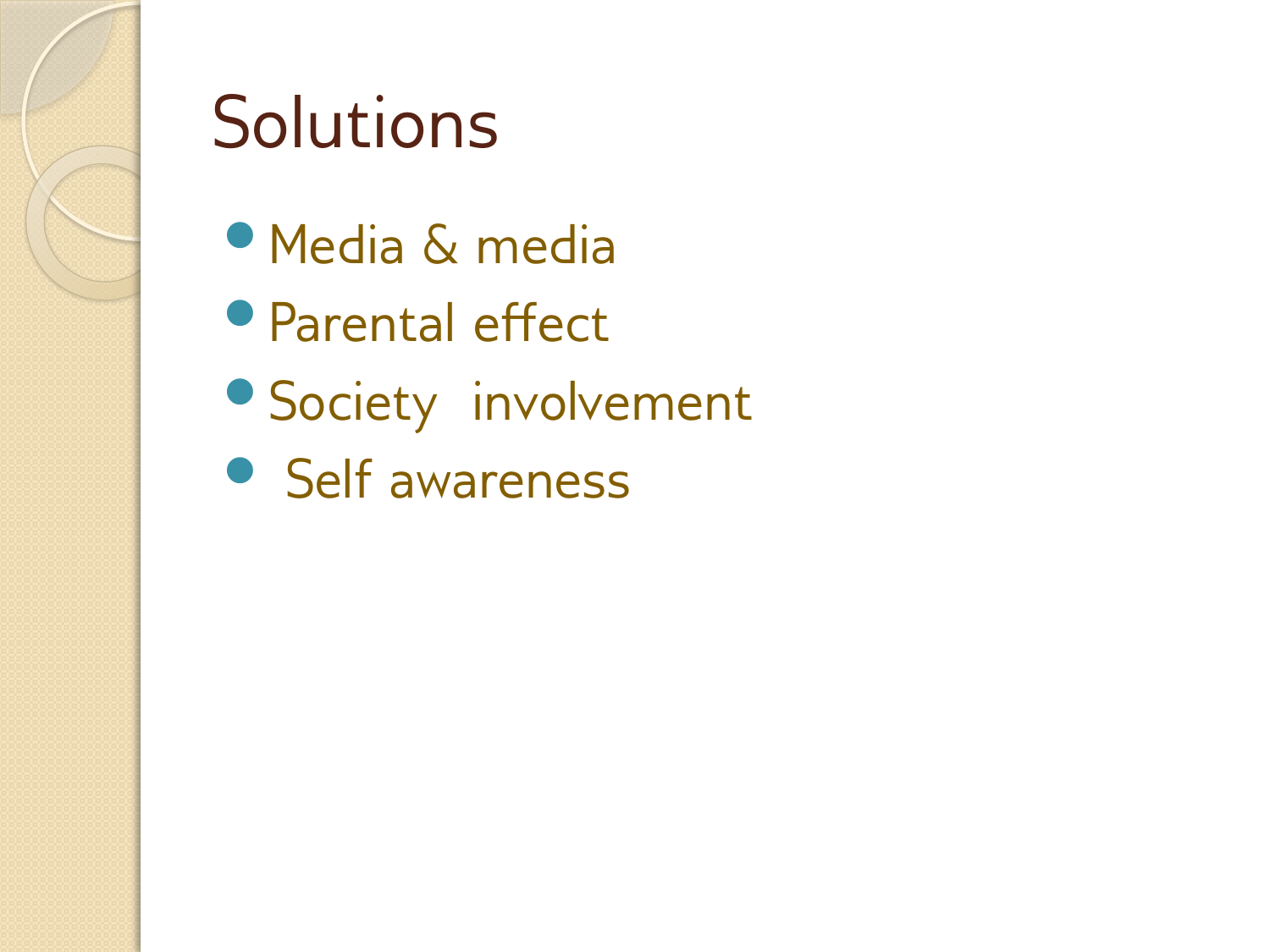

# Solutions
Media & media
Parental effect
Society  involvement
 Self awareness